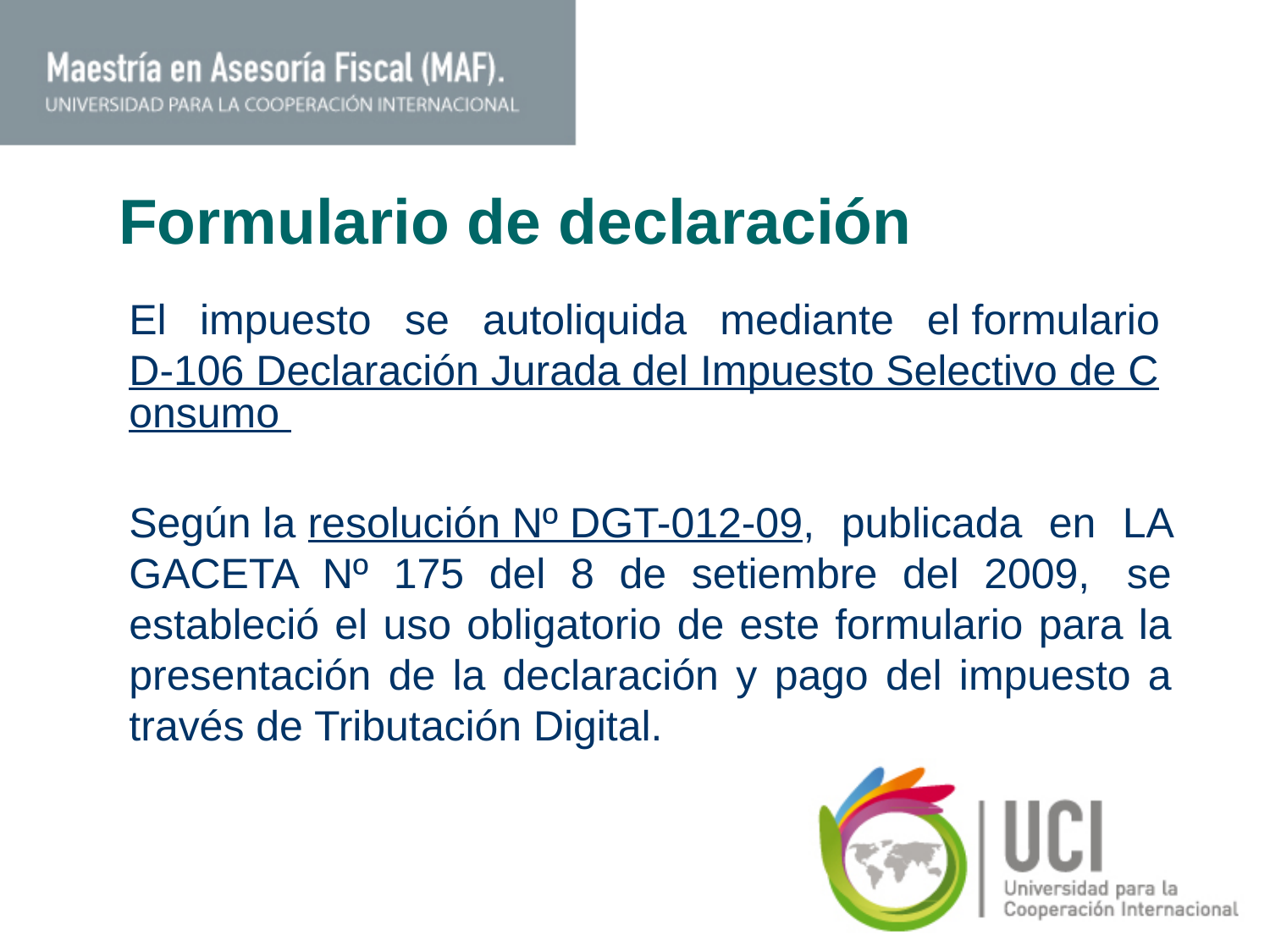

# Formulario de declaración
El impuesto se autoliquida mediante el formulario D-106 Declaración Jurada del Impuesto Selectivo de Consumo
Según la resolución Nº DGT-012-09, publicada en LA GACETA Nº 175 del 8 de setiembre del 2009,  se estableció el uso obligatorio de este formulario para la presentación de la declaración y pago del impuesto a través de Tributación Digital.

19